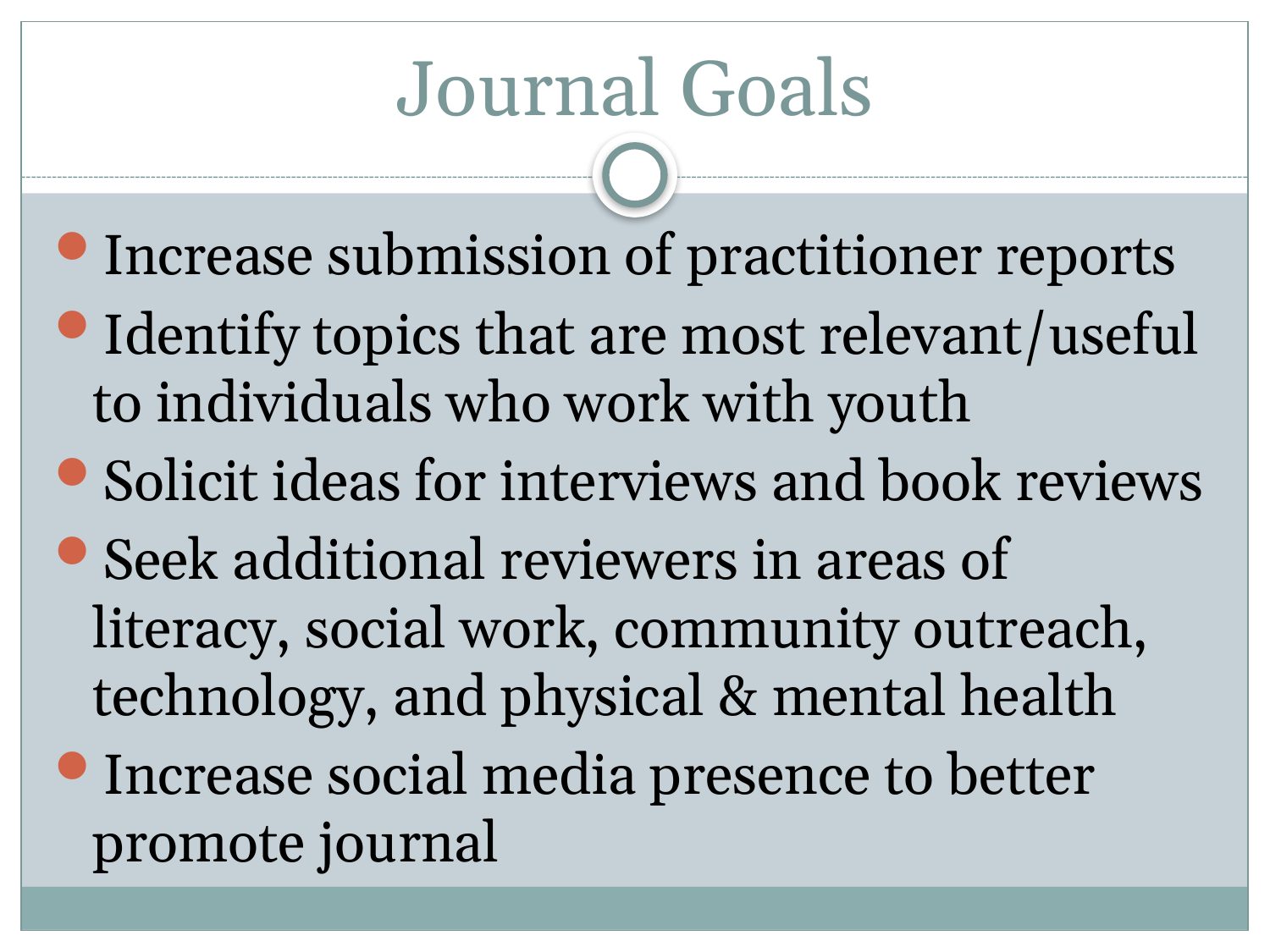

# Journal Goals
Increase submission of practitioner reports
Identify topics that are most relevant/useful to individuals who work with youth
Solicit ideas for interviews and book reviews
Seek additional reviewers in areas of literacy, social work, community outreach, technology, and physical & mental health
Increase social media presence to better promote journal